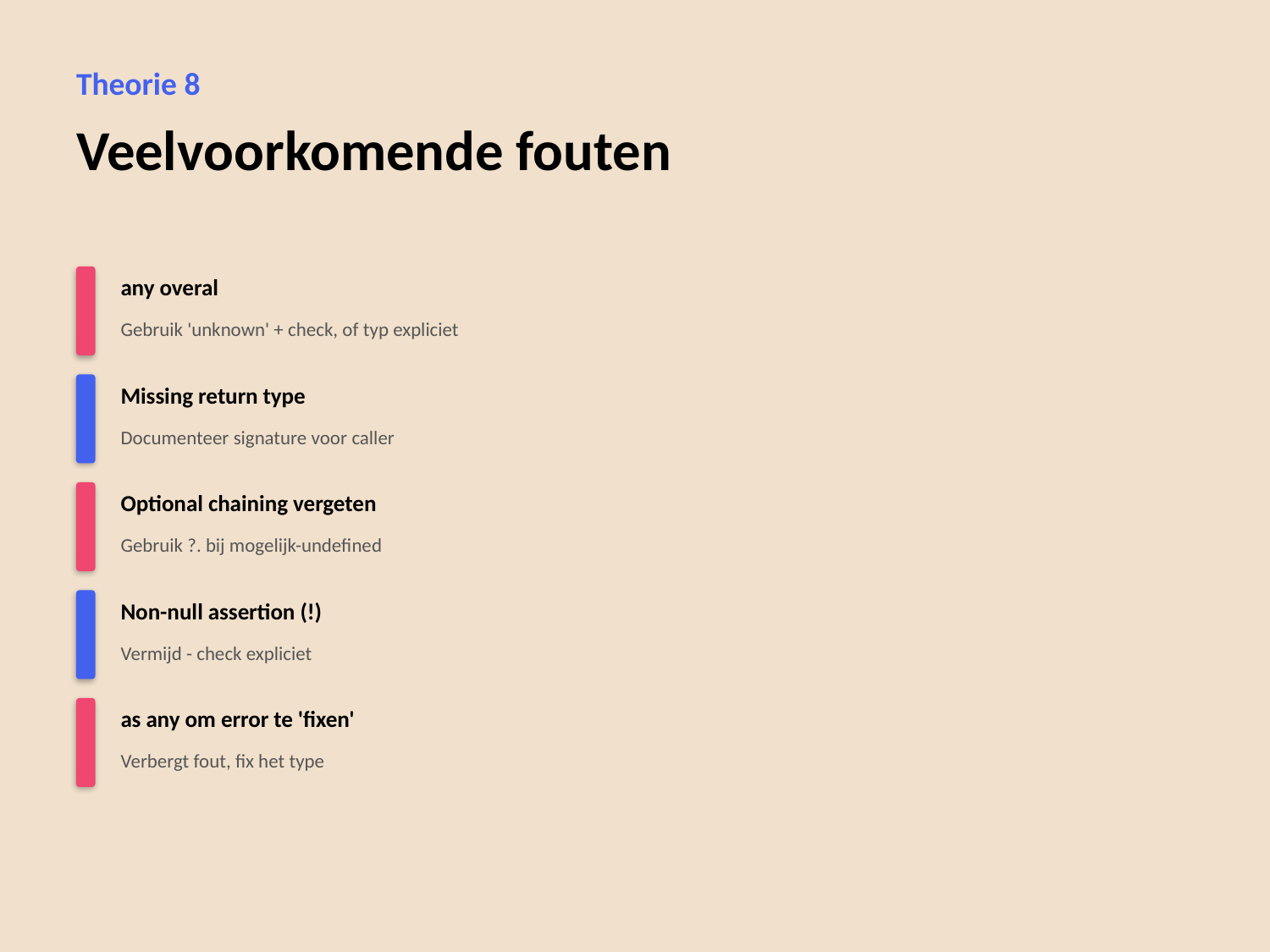

Theorie 8
Veelvoorkomende fouten

any overal
Gebruik 'unknown' + check, of typ expliciet

Missing return type
Documenteer signature voor caller

Optional chaining vergeten
Gebruik ?. bij mogelijk-undefined

Non-null assertion (!)
Vermijd - check expliciet

as any om error te 'fixen'
Verbergt fout, fix het type